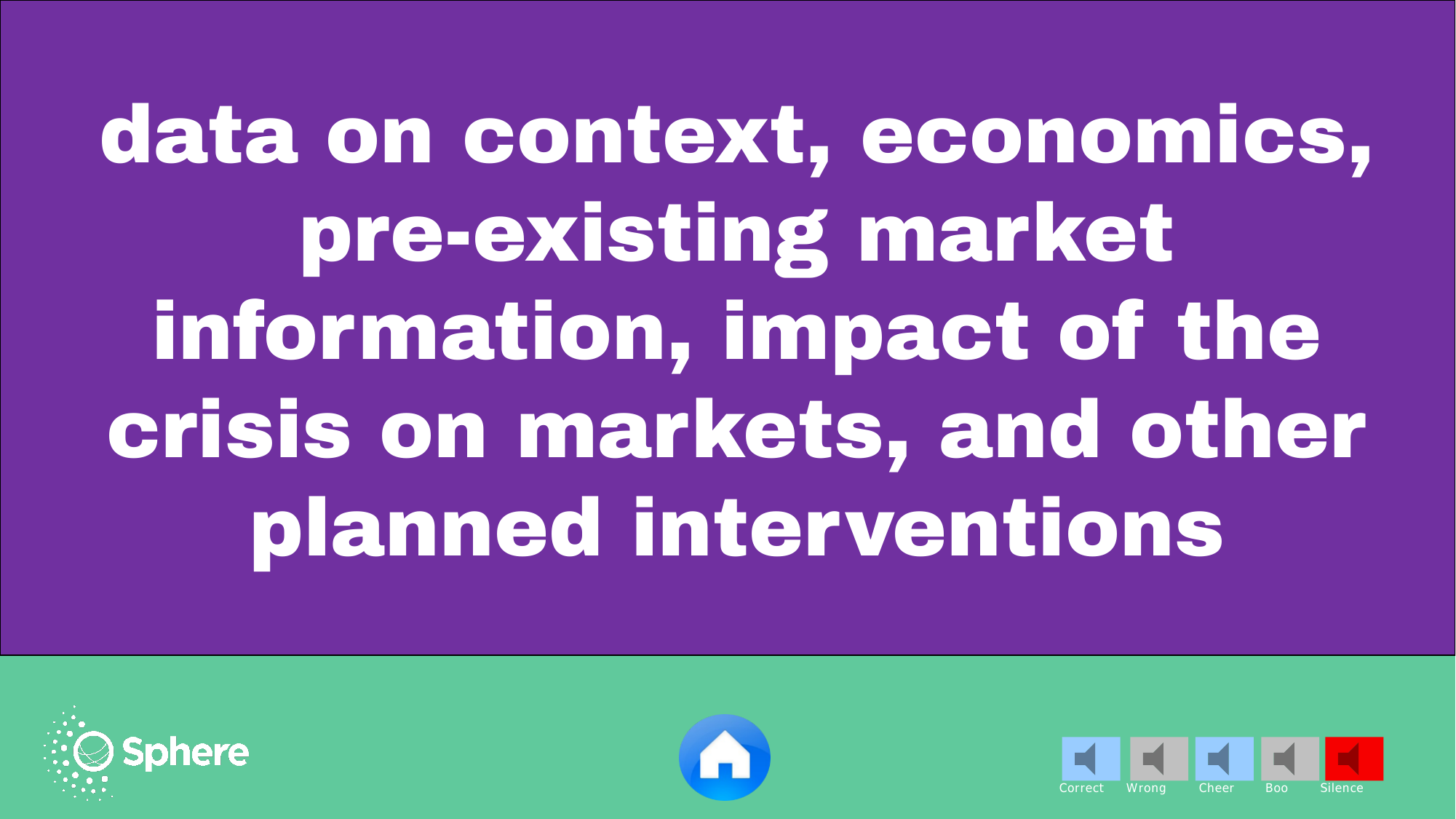

data on context, economics, pre-existing market information, impact of the crisis on markets, and other planned interventions